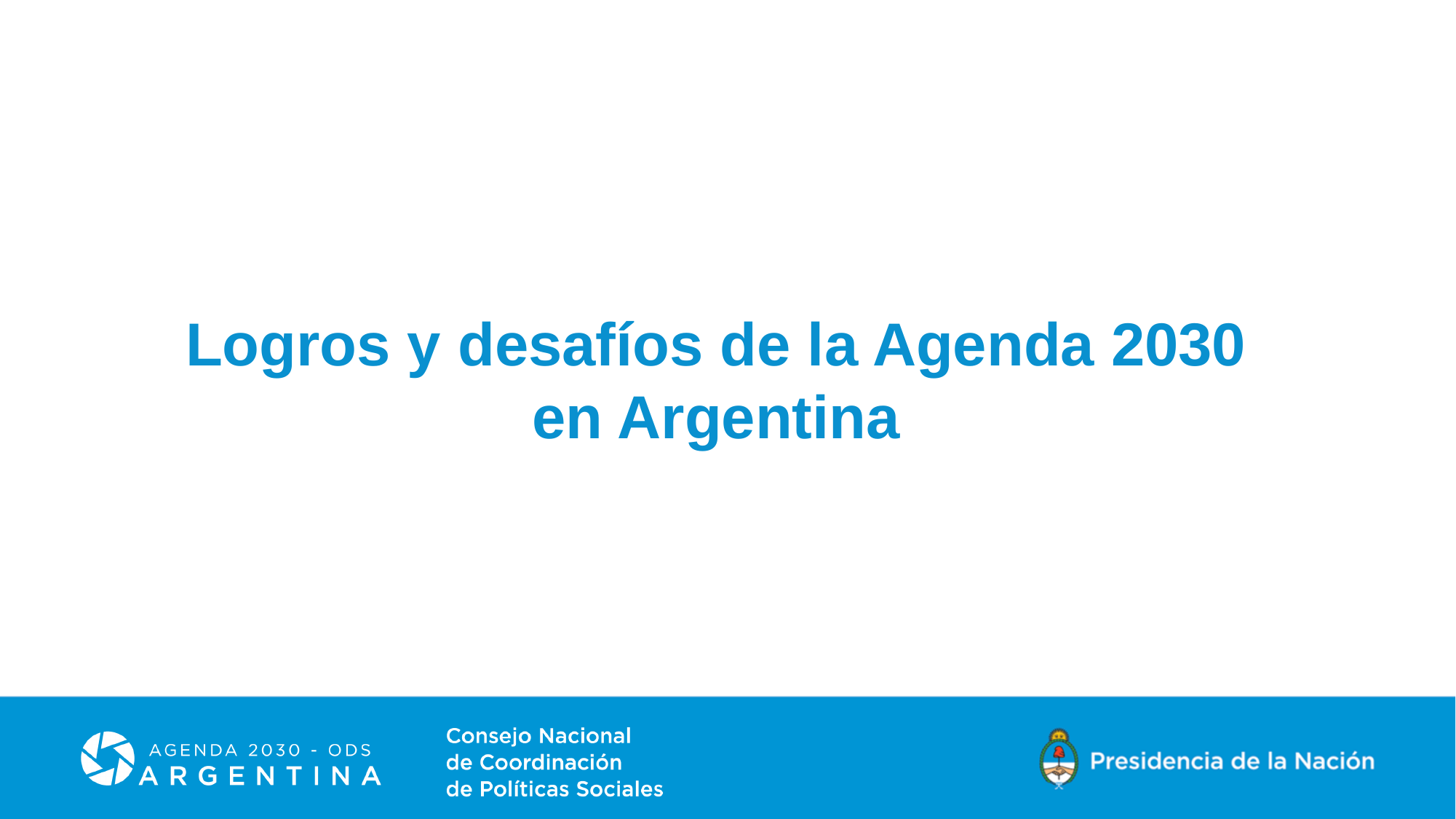

Logros y desafíos de la Agenda 2030 en Argentina